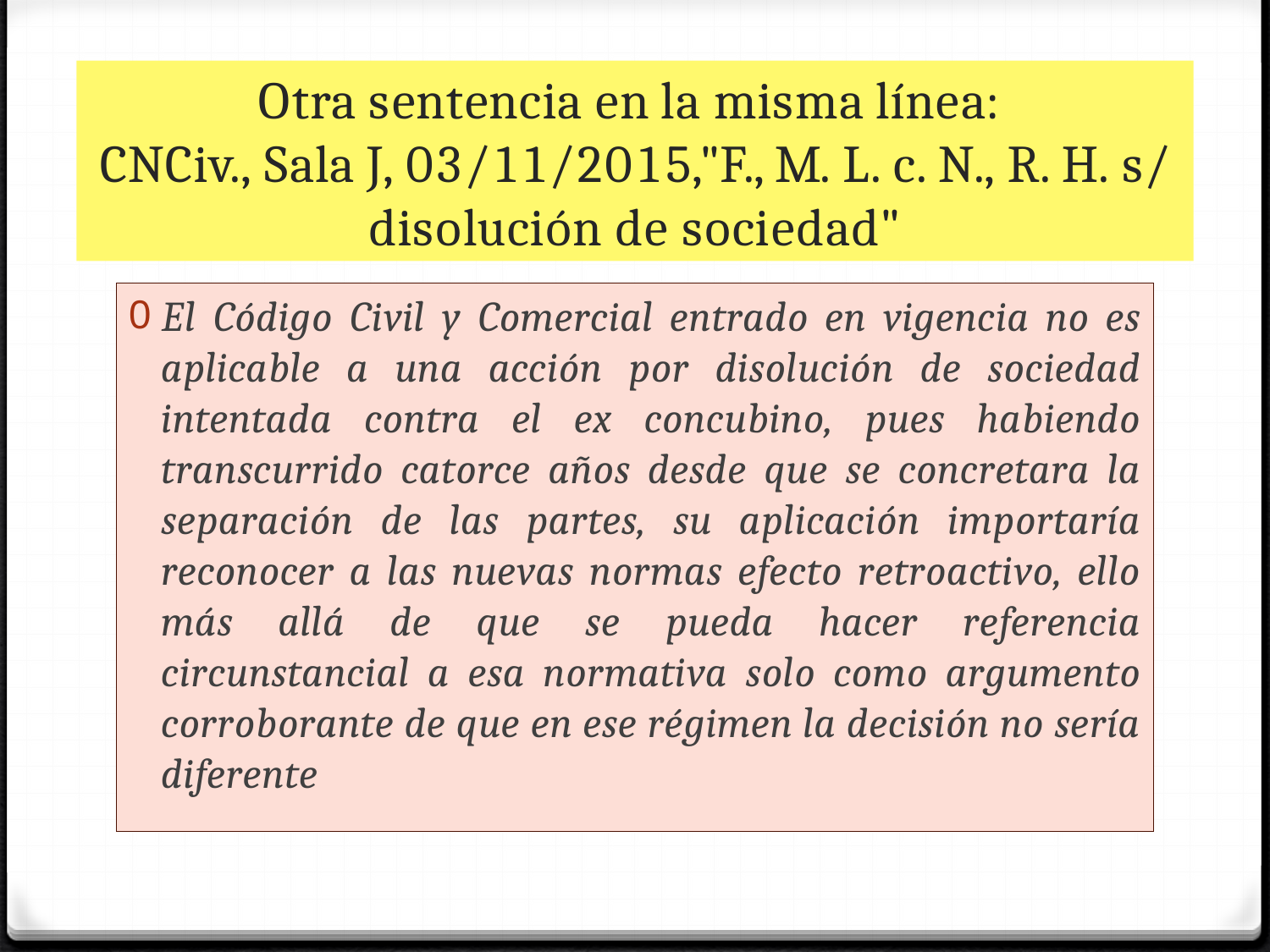

# Otra sentencia en la misma línea: CNCiv., Sala J, 03/11/2015,"F., M. L. c. N., R. H. s/ disolución de sociedad"
El Código Civil y Comercial entrado en vigencia no es aplicable a una acción por disolución de sociedad intentada contra el ex concubino, pues habiendo transcurrido catorce años desde que se concretara la separación de las partes, su aplicación importaría reconocer a las nuevas normas efecto retroactivo, ello más allá de que se pueda hacer referencia circunstancial a esa normativa solo como argumento corroborante de que en ese régimen la decisión no sería diferente